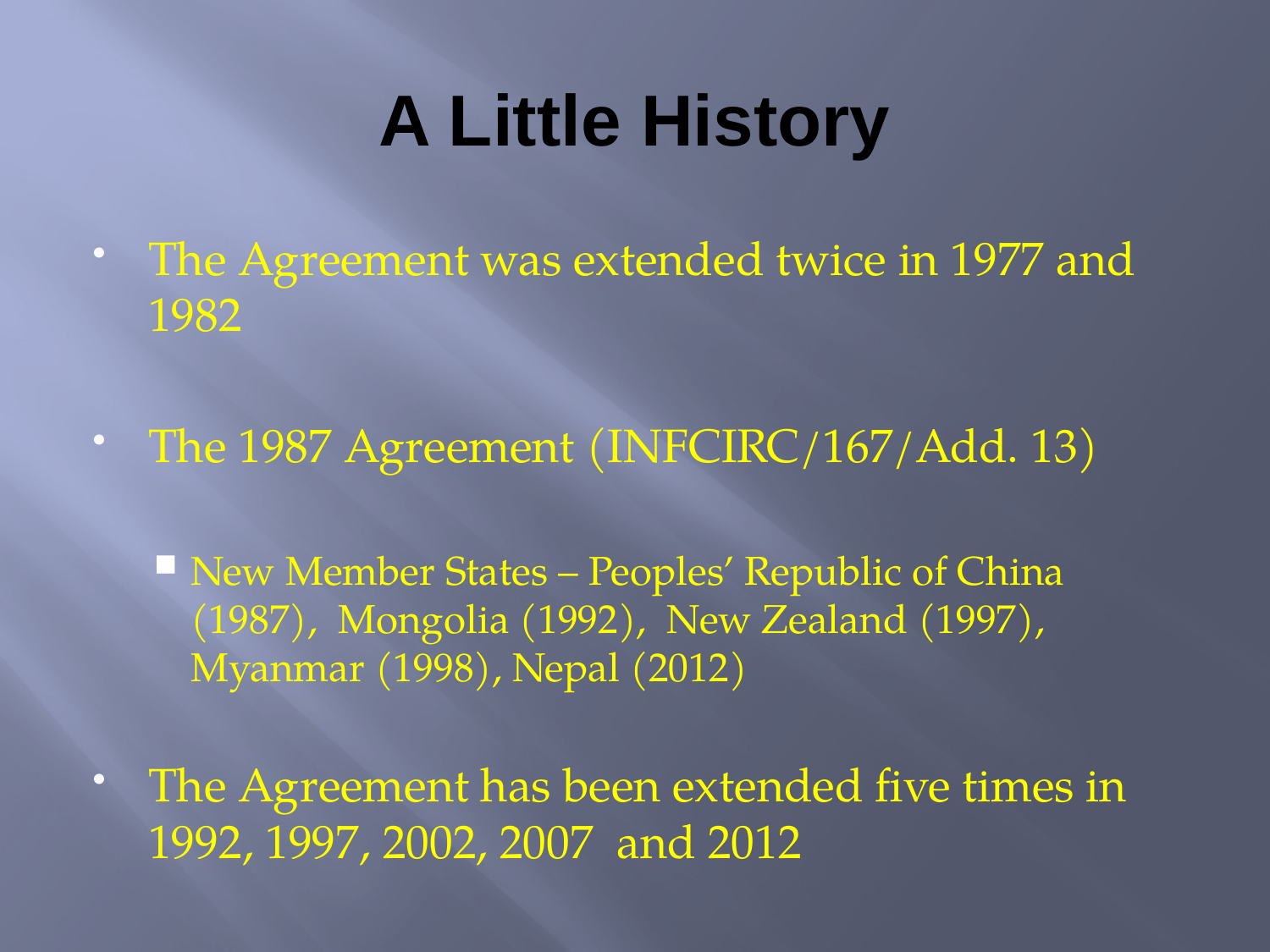

# A Little History
The Agreement was extended twice in 1977 and 1982

The 1987 Agreement (INFCIRC/167/Add. 13)

New Member States – Peoples’ Republic of China (1987),  Mongolia (1992),  New Zealand (1997), Myanmar (1998), Nepal (2012)

The Agreement has been extended five times in 1992, 1997, 2002, 2007  and 2012